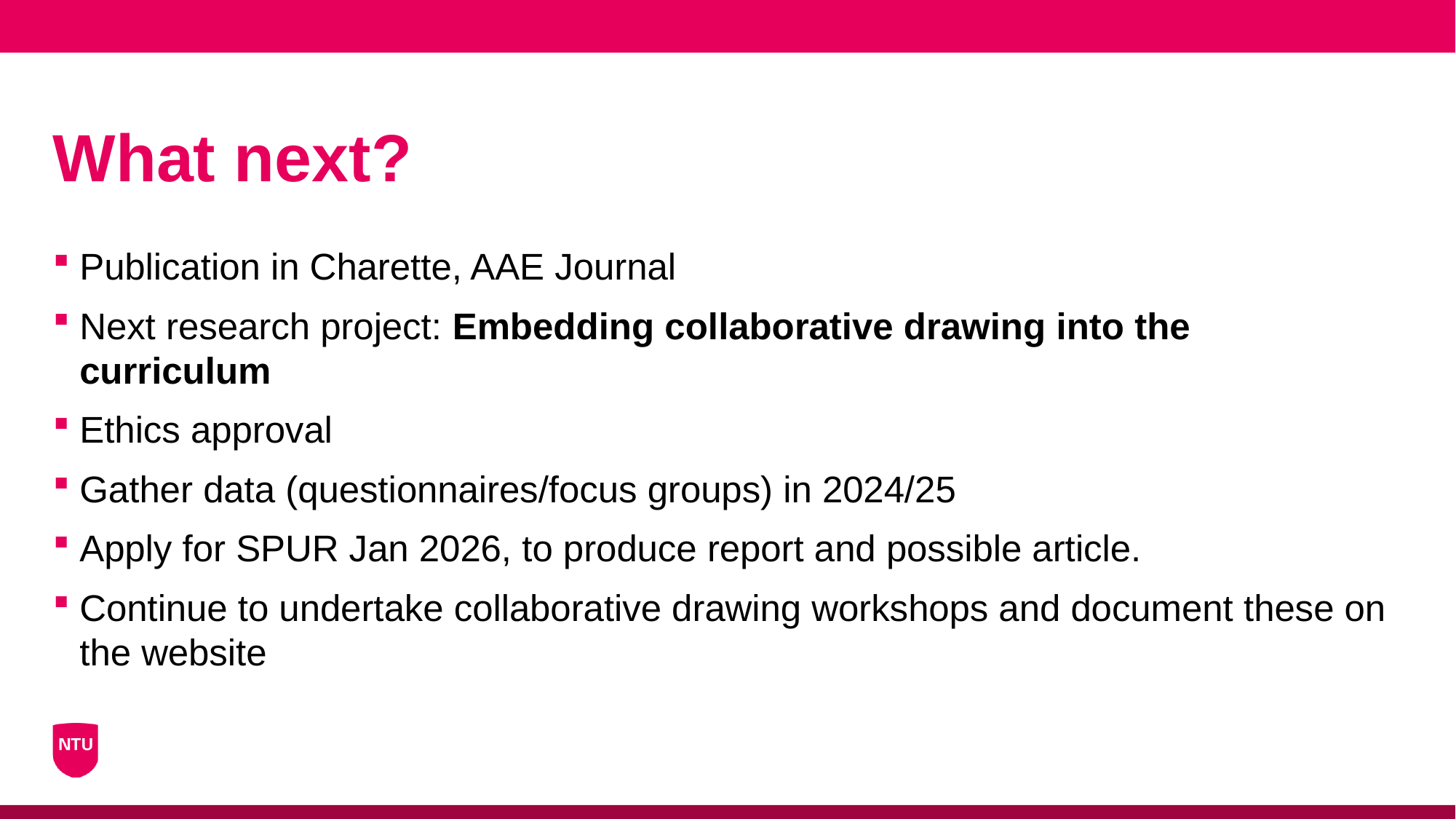

# What next?
Publication in Charette, AAE Journal
Next research project: Embedding collaborative drawing into the curriculum
Ethics approval
Gather data (questionnaires/focus groups) in 2024/25
Apply for SPUR Jan 2026, to produce report and possible article.
Continue to undertake collaborative drawing workshops and document these on the website